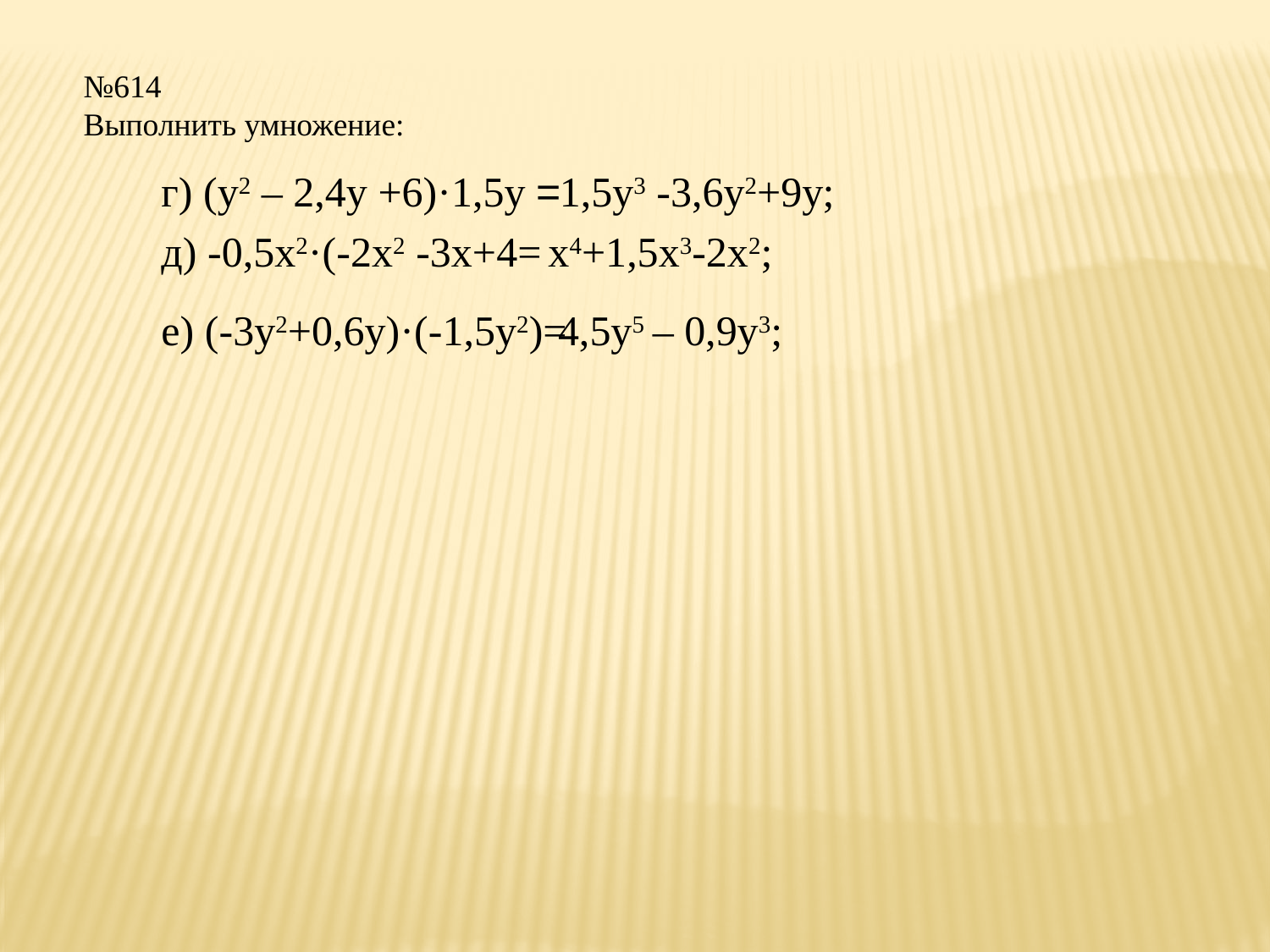

№614
Выполнить умножение:
г) (у2 – 2,4у +6)·1,5у =
  1,5у3 -3,6у2+9у;

д) -0,5х2·(-2х2 -3х+4=
х4+1,5х3-2х2;

е) (-3у2+0,6у)·(-1,5у2)=
4,5у5 – 0,9у3;